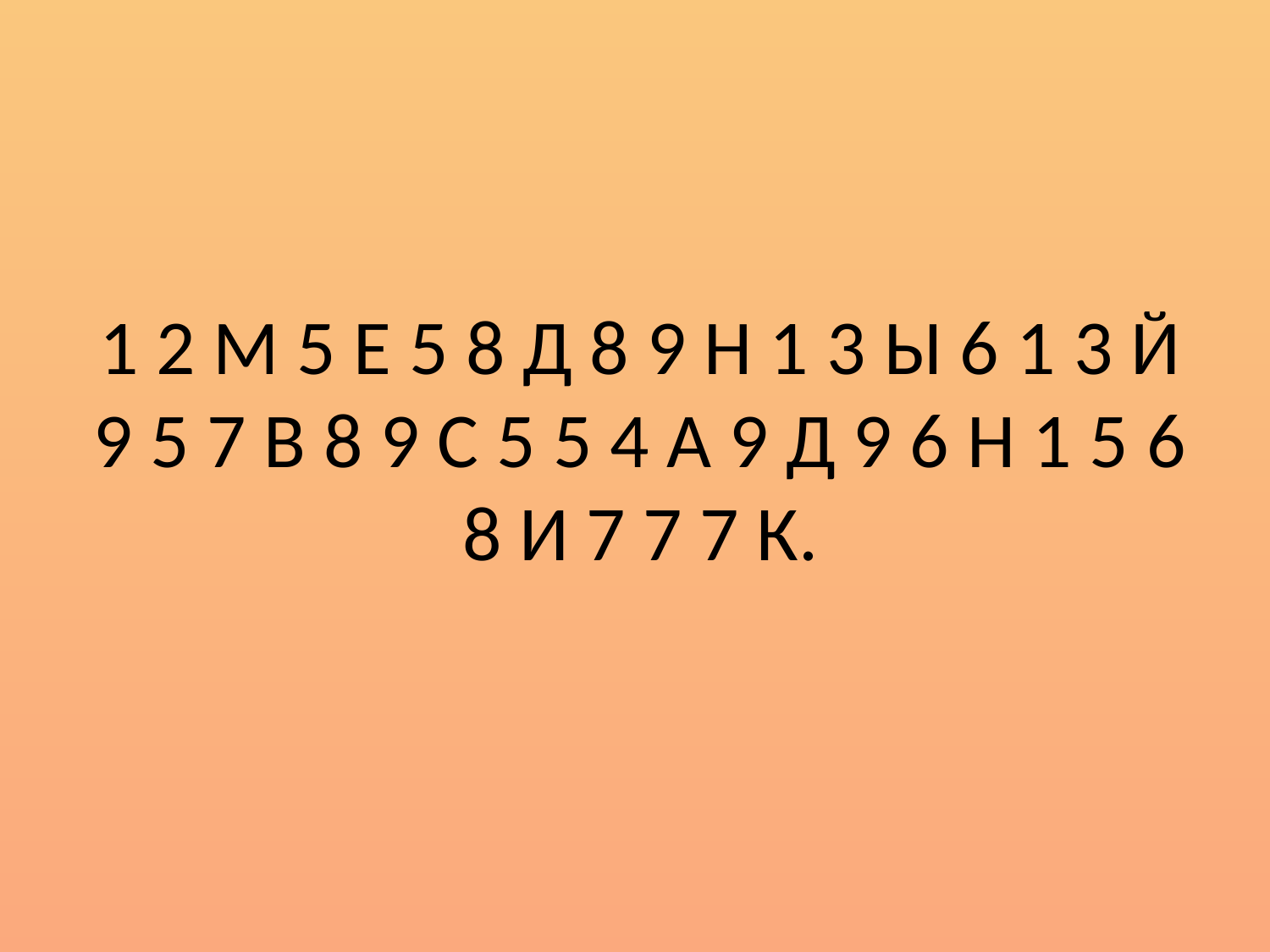

# 1 2 М 5 Е 5 8 Д 8 9 Н 1 3 Ы 6 1 3 Й 9 5 7 В 8 9 С 5 5 4 А 9 Д 9 6 Н 1 5 6 8 И 7 7 7 К.